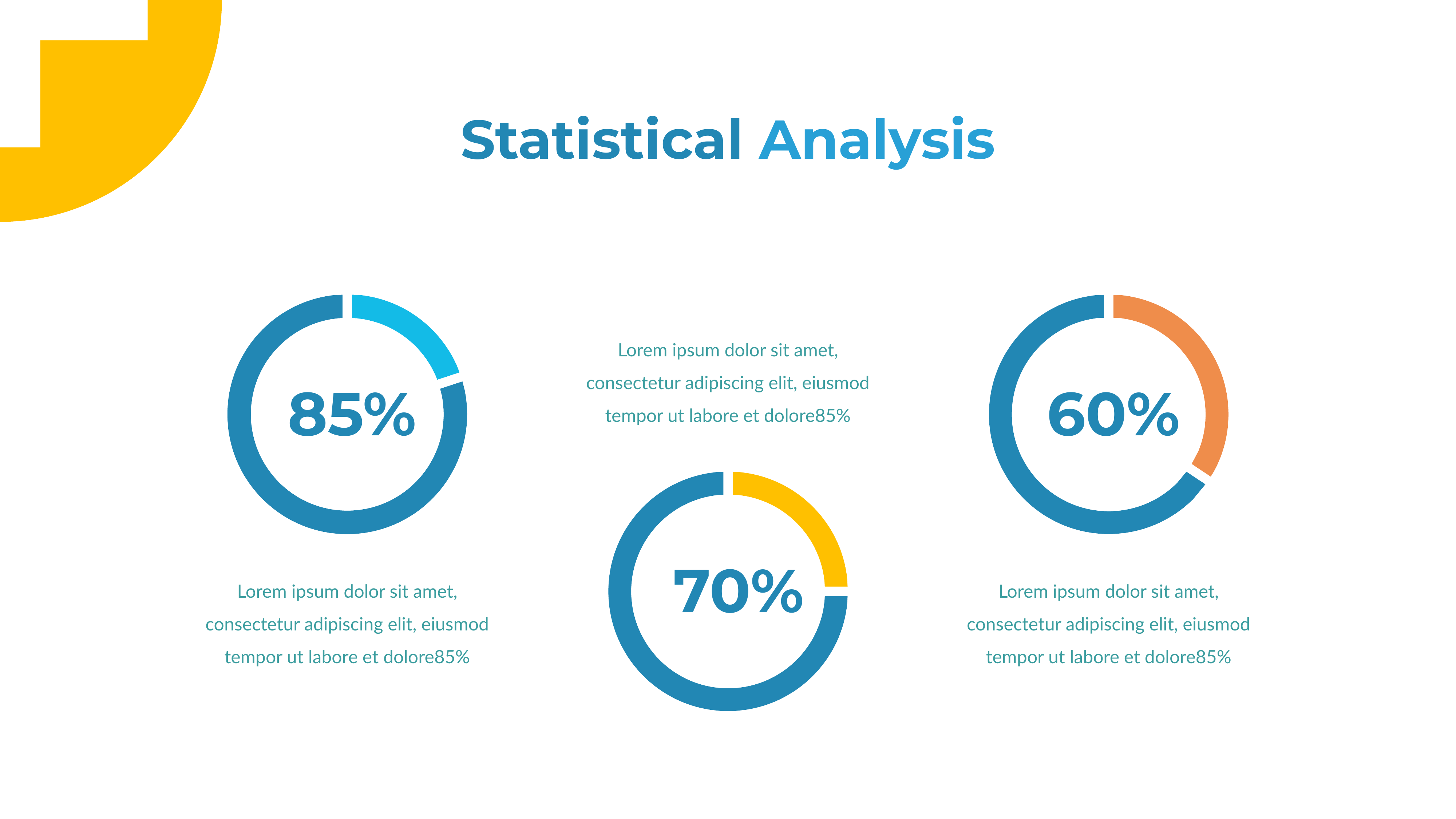

Statistical Analysis

85%

60%
Lorem ipsum dolor sit amet, consectetur adipiscing elit, eiusmod tempor ut labore et dolore85%

70%
Lorem ipsum dolor sit amet, consectetur adipiscing elit, eiusmod tempor ut labore et dolore85%
Lorem ipsum dolor sit amet, consectetur adipiscing elit, eiusmod tempor ut labore et dolore85%